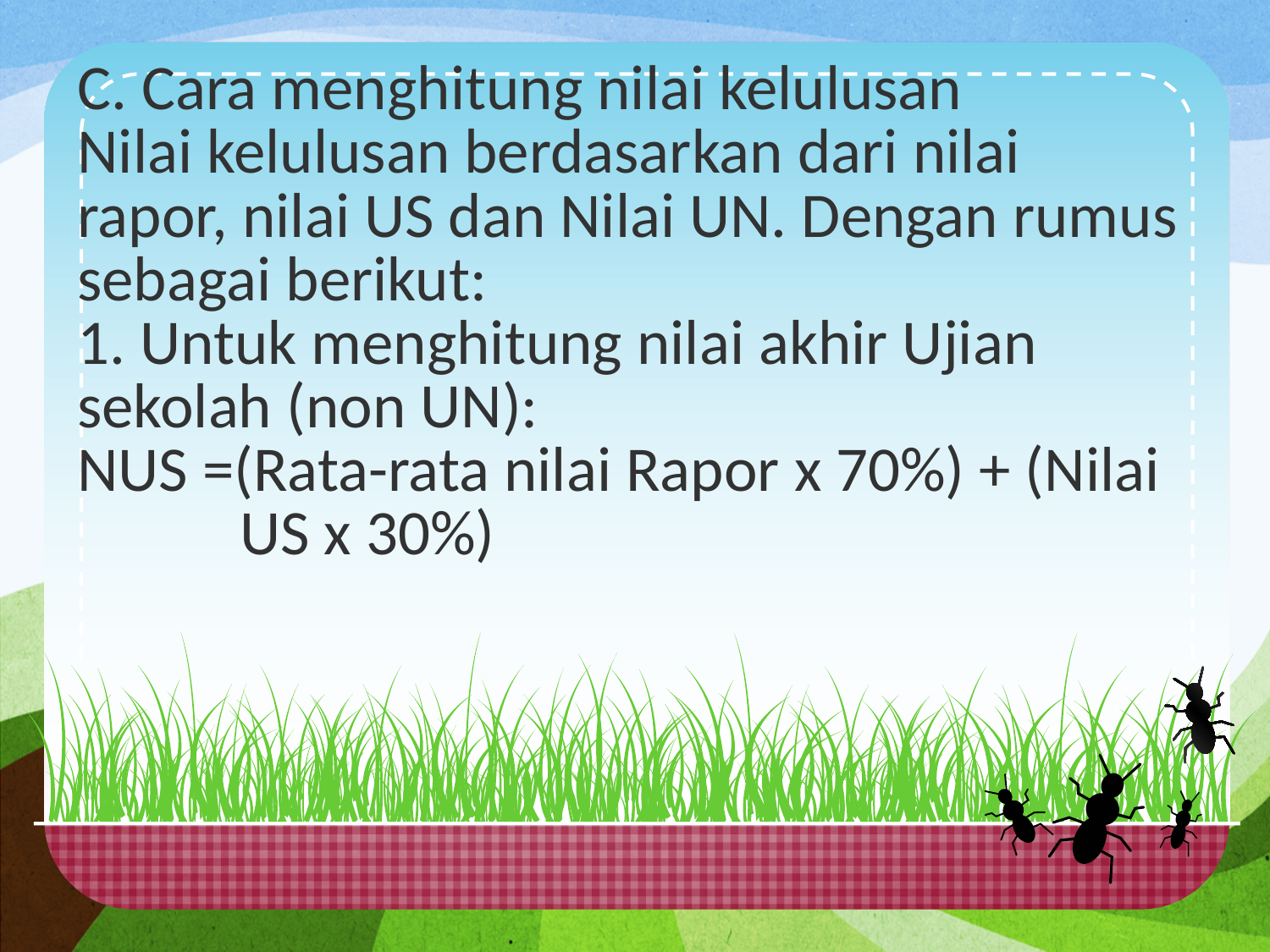

C. Cara menghitung nilai kelulusan
Nilai kelulusan berdasarkan dari nilai rapor, nilai US dan Nilai UN. Dengan rumus sebagai berikut:
1. Untuk menghitung nilai akhir Ujian sekolah (non UN):
NUS =(Rata-rata nilai Rapor x 70%) + (Nilai US x 30%)